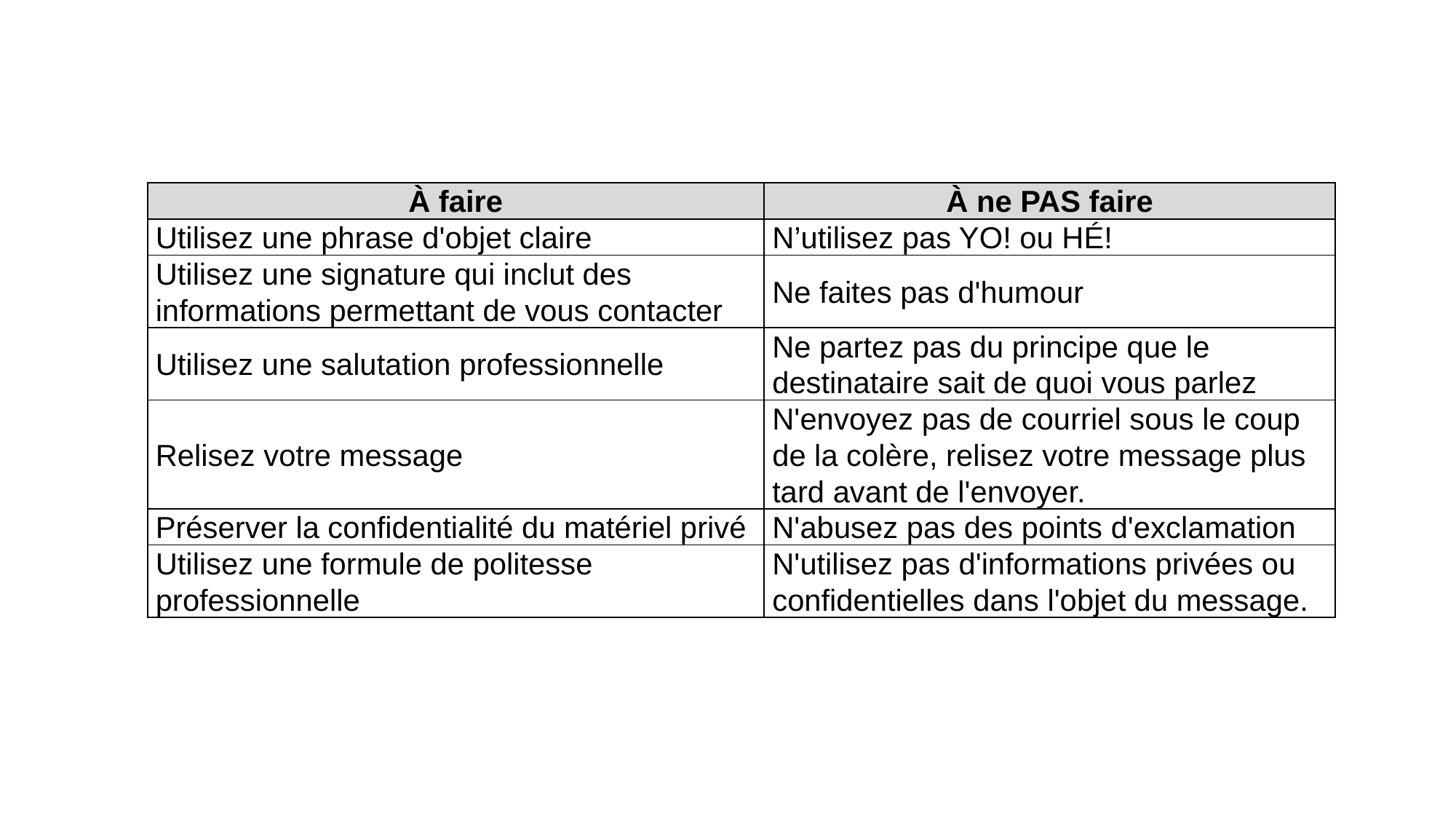

| À faire | À ne PAS faire |
| --- | --- |
| Utilisez une phrase d'objet claire | N’utilisez pas YO! ou HÉ! |
| Utilisez une signature qui inclut des informations permettant de vous contacter | Ne faites pas d'humour |
| Utilisez une salutation professionnelle | Ne partez pas du principe que le destinataire sait de quoi vous parlez |
| Relisez votre message | N'envoyez pas de courriel sous le coup de la colère, relisez votre message plus tard avant de l'envoyer. |
| Préserver la confidentialité du matériel privé | N'abusez pas des points d'exclamation |
| Utilisez une formule de politesse professionnelle | N'utilisez pas d'informations privées ou confidentielles dans l'objet du message. |